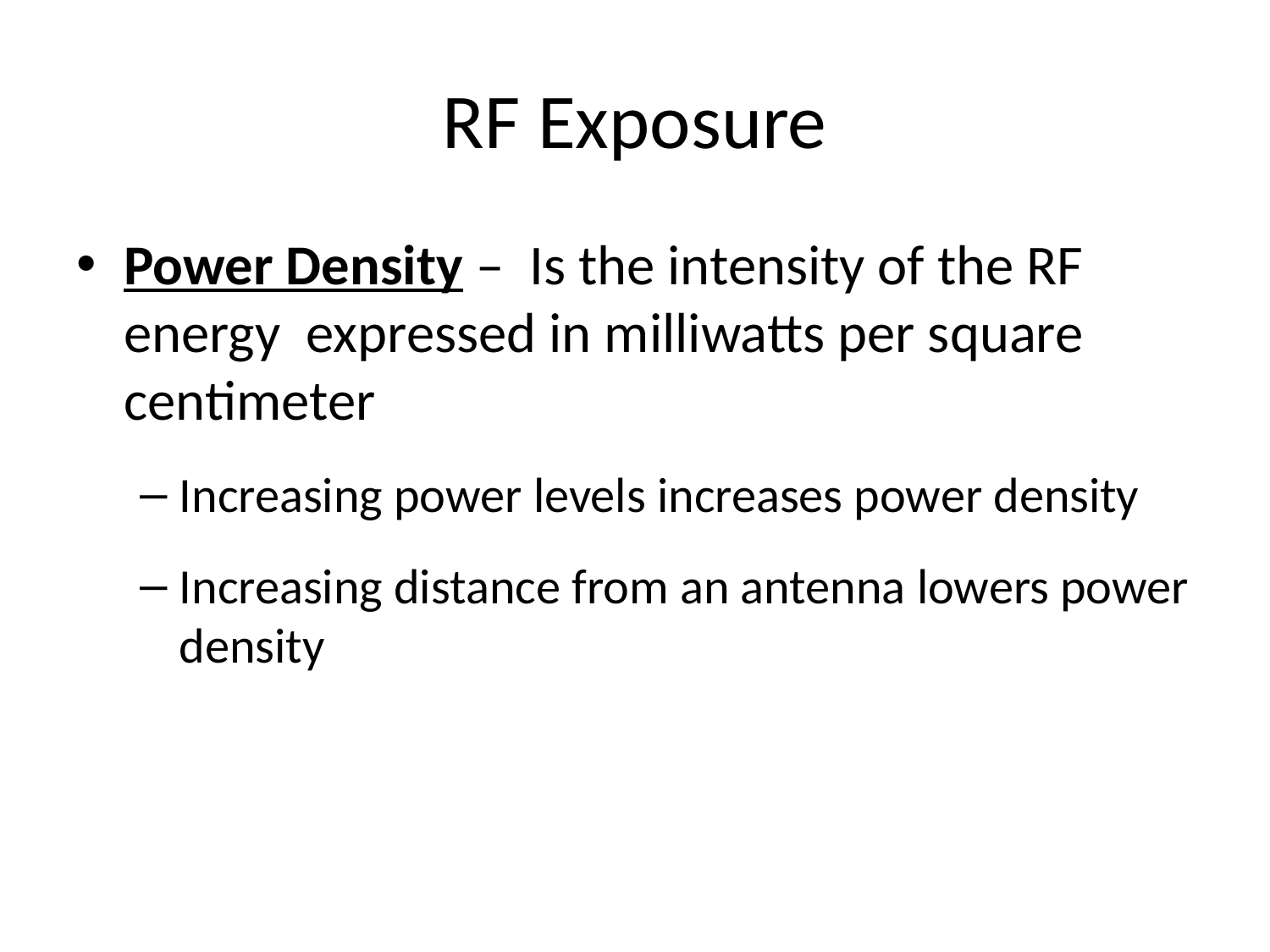

# RF Exposure
Power Density –  Is the intensity of the RF energy  expressed in milliwatts per square centimeter
Increasing power levels increases power density
Increasing distance from an antenna lowers power density